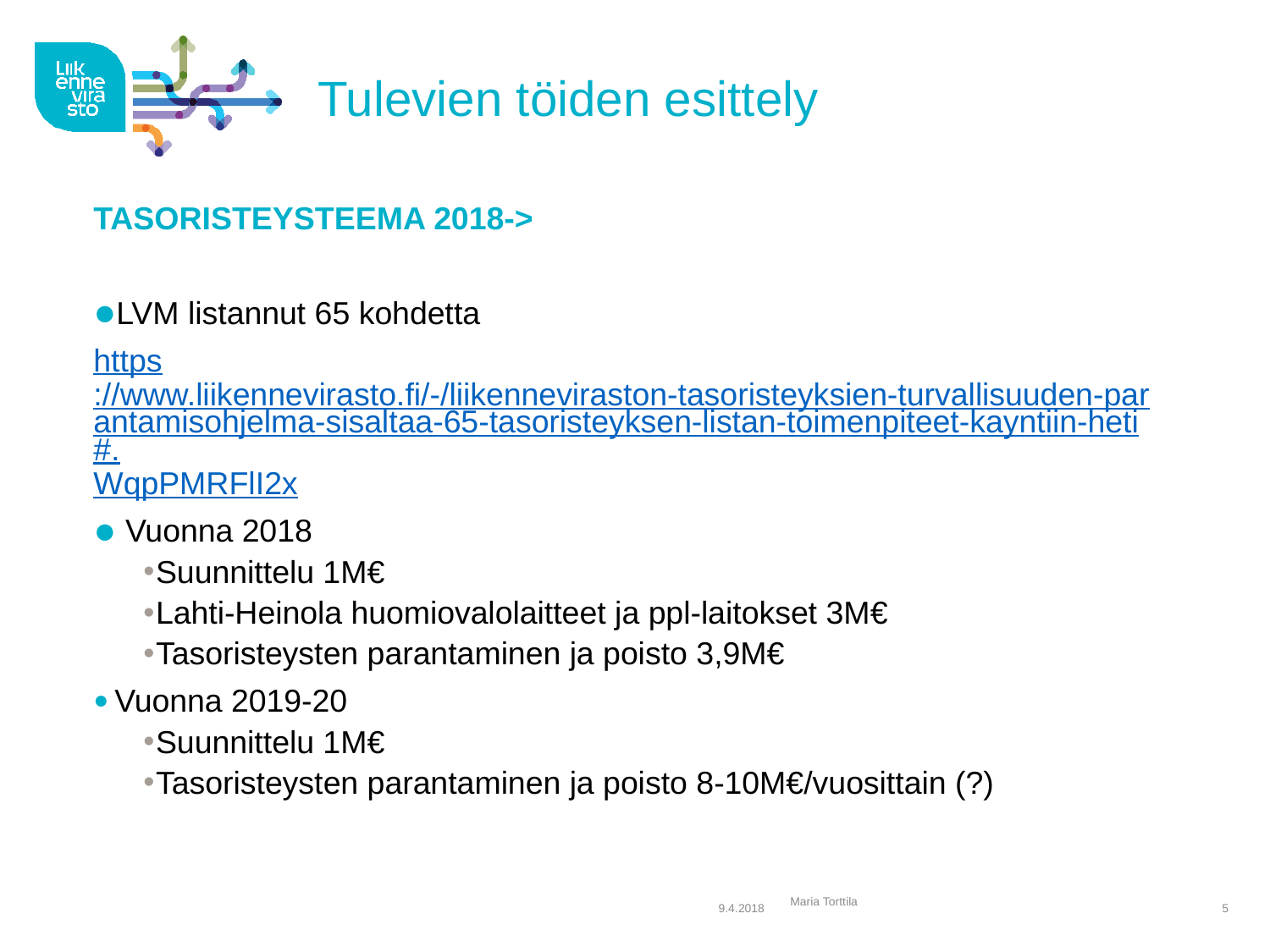

# Tulevien töiden esittely
TASORISTEYSTEEMA 2018->
LVM listannut 65 kohdetta
https://www.liikennevirasto.fi/-/liikenneviraston-tasoristeyksien-turvallisuuden-parantamisohjelma-sisaltaa-65-tasoristeyksen-listan-toimenpiteet-kayntiin-heti#.WqpPMRFlI2x
 Vuonna 2018
Suunnittelu 1M€
Lahti-Heinola huomiovalolaitteet ja ppl-laitokset 3M€
Tasoristeysten parantaminen ja poisto 3,9M€
 Vuonna 2019-20
Suunnittelu 1M€
Tasoristeysten parantaminen ja poisto 8-10M€/vuosittain (?)

9.4.2018
Maria Torttila

5